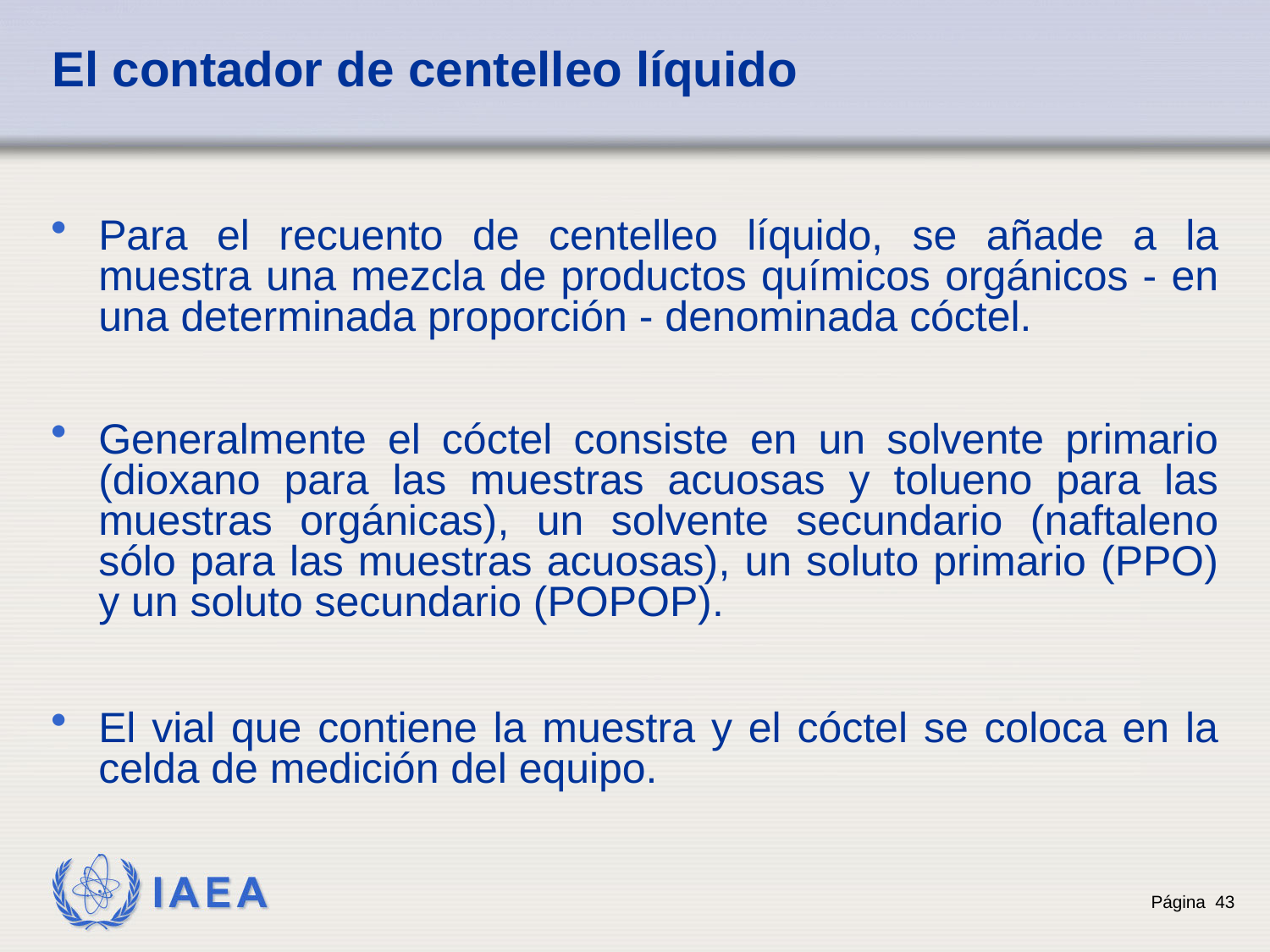

# El contador de centelleo líquido
Para el recuento de centelleo líquido, se añade a la muestra una mezcla de productos químicos orgánicos - en una determinada proporción - denominada cóctel.

Generalmente el cóctel consiste en un solvente primario (dioxano para las muestras acuosas y tolueno para las muestras orgánicas), un solvente secundario (naftaleno sólo para las muestras acuosas), un soluto primario (PPO) y un soluto secundario (POPOP).

El vial que contiene la muestra y el cóctel se coloca en la celda de medición del equipo.
Página  43